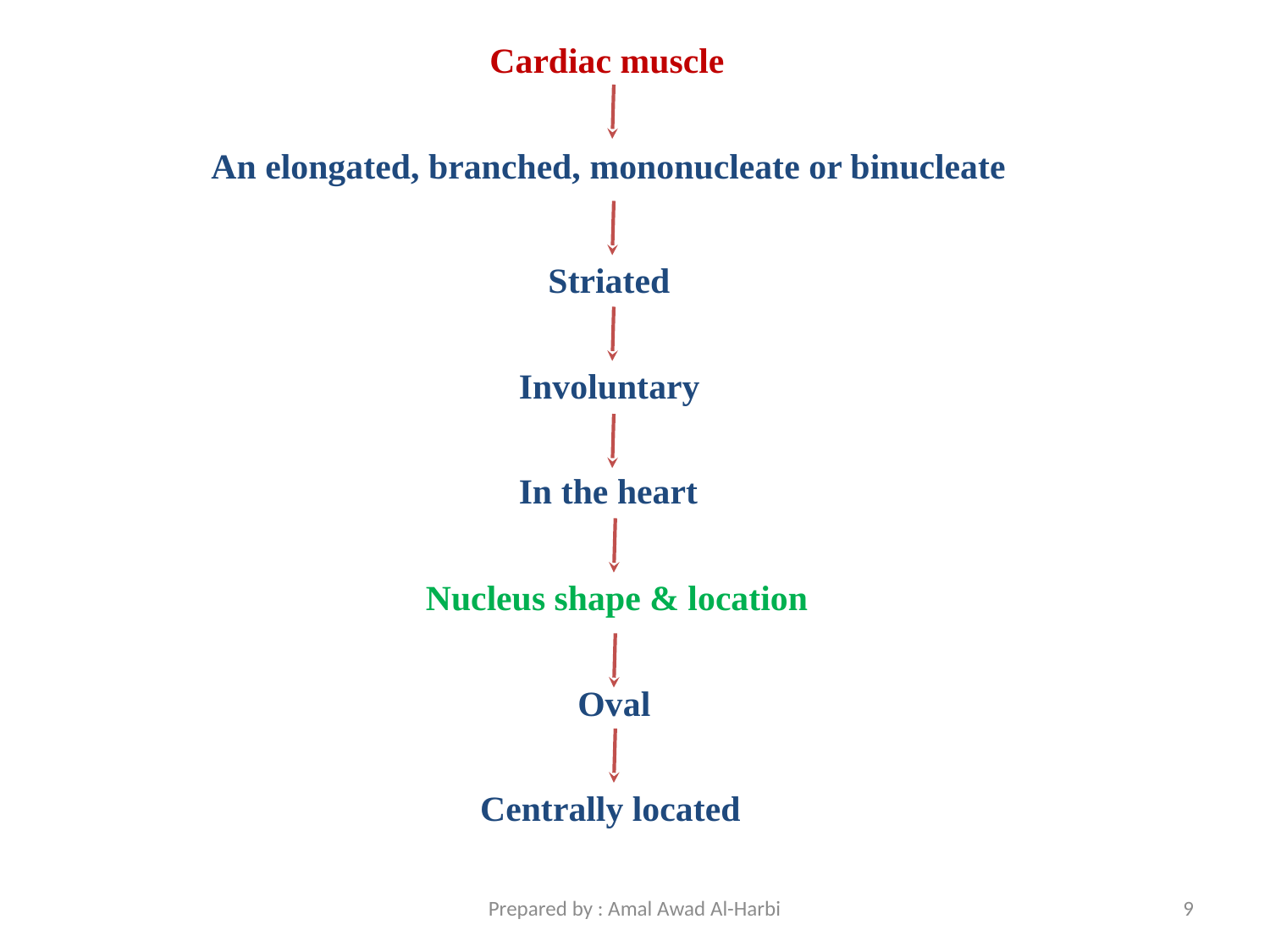

Cardiac muscle
An elongated, branched, mononucleate or binucleate
Striated
Involuntary
In the heart
Nucleus shape & location
Oval
Centrally located
Prepared by : Amal Awad Al-Harbi
9